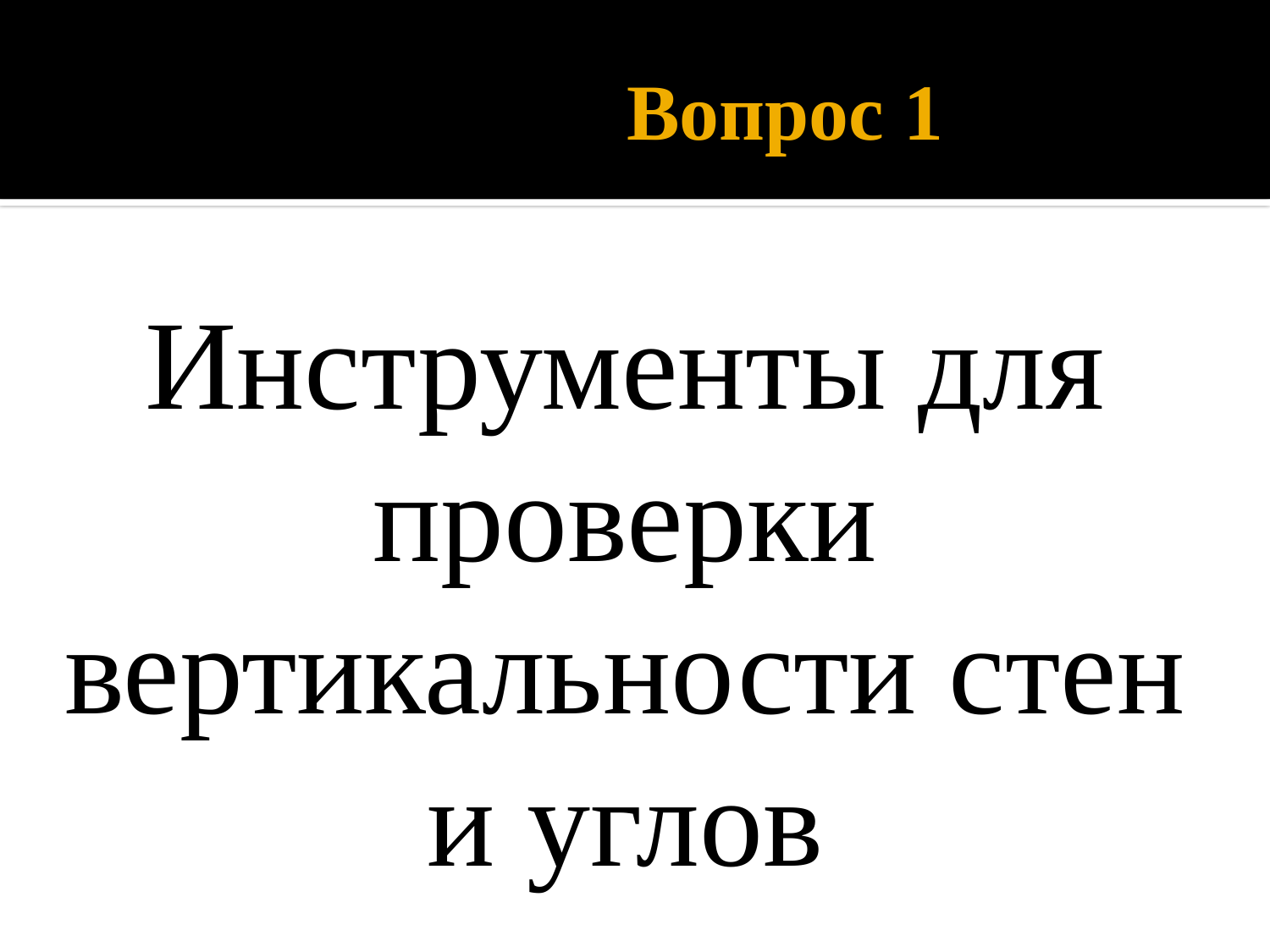

# Вопрос 1
Инструменты для проверки вертикальности стен и углов